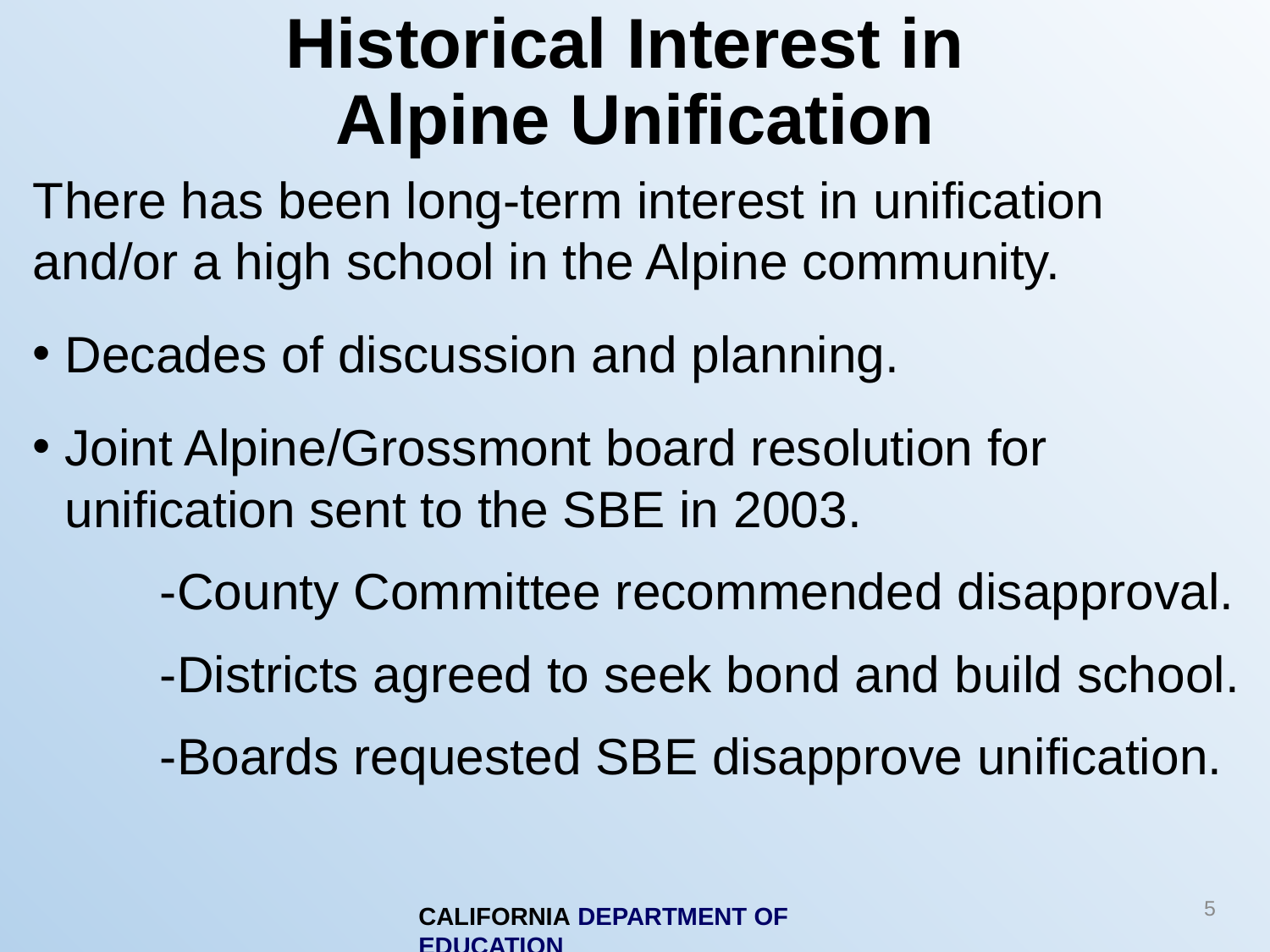

# Historical Interest in Alpine Unification
There has been long-term interest in unification and/or a high school in the Alpine community.
Decades of discussion and planning.
Joint Alpine/Grossmont board resolution for unification sent to the SBE in 2003.
	-County Committee recommended disapproval.
	-Districts agreed to seek bond and build school.
	-Boards requested SBE disapprove unification.
5